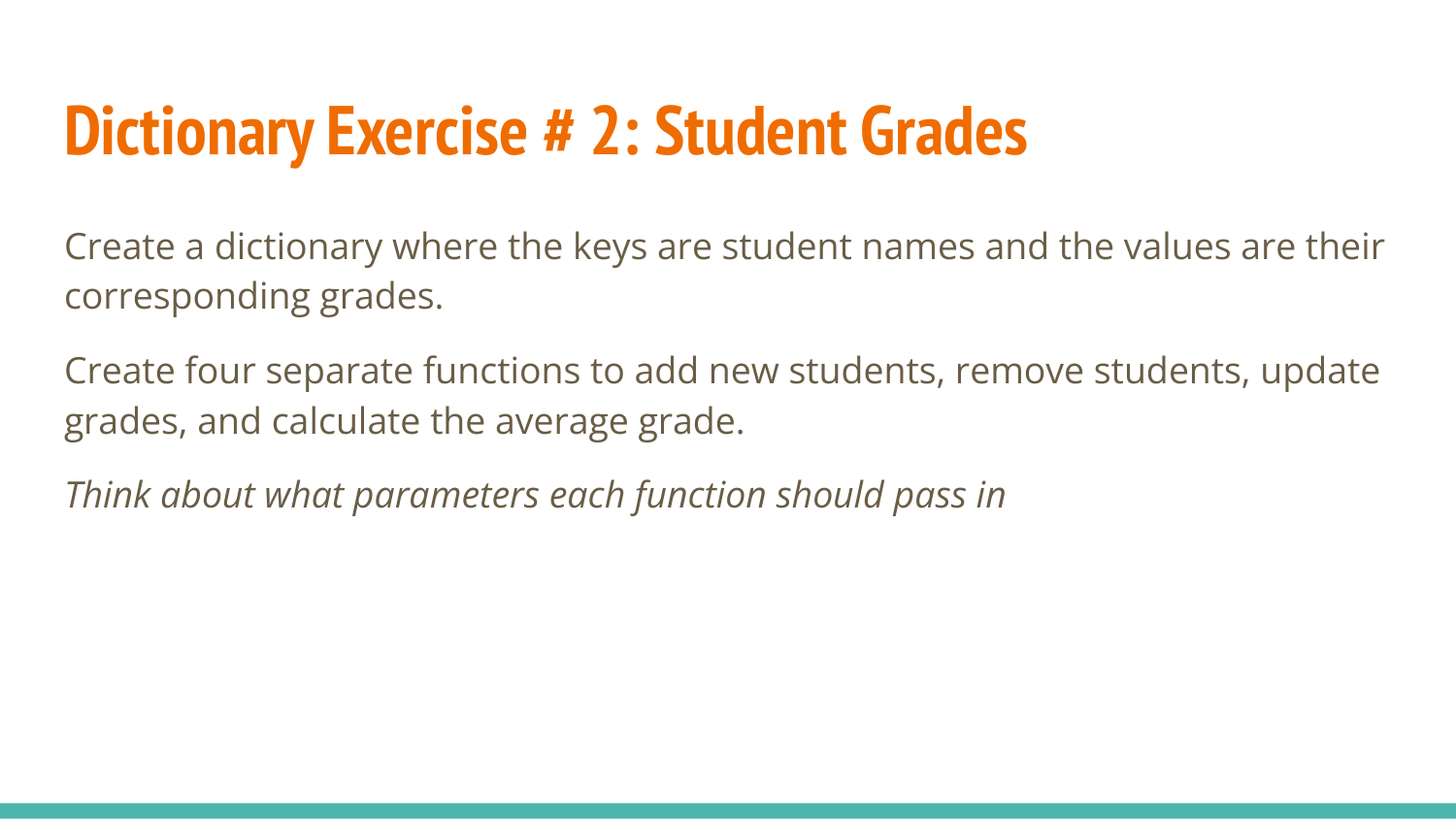

# Dictionary Exercise # 2: Student Grades

Create a dictionary where the keys are student names and the values are their corresponding grades.
Create four separate functions to add new students, remove students, update grades, and calculate the average grade.
Think about what parameters each function should pass in